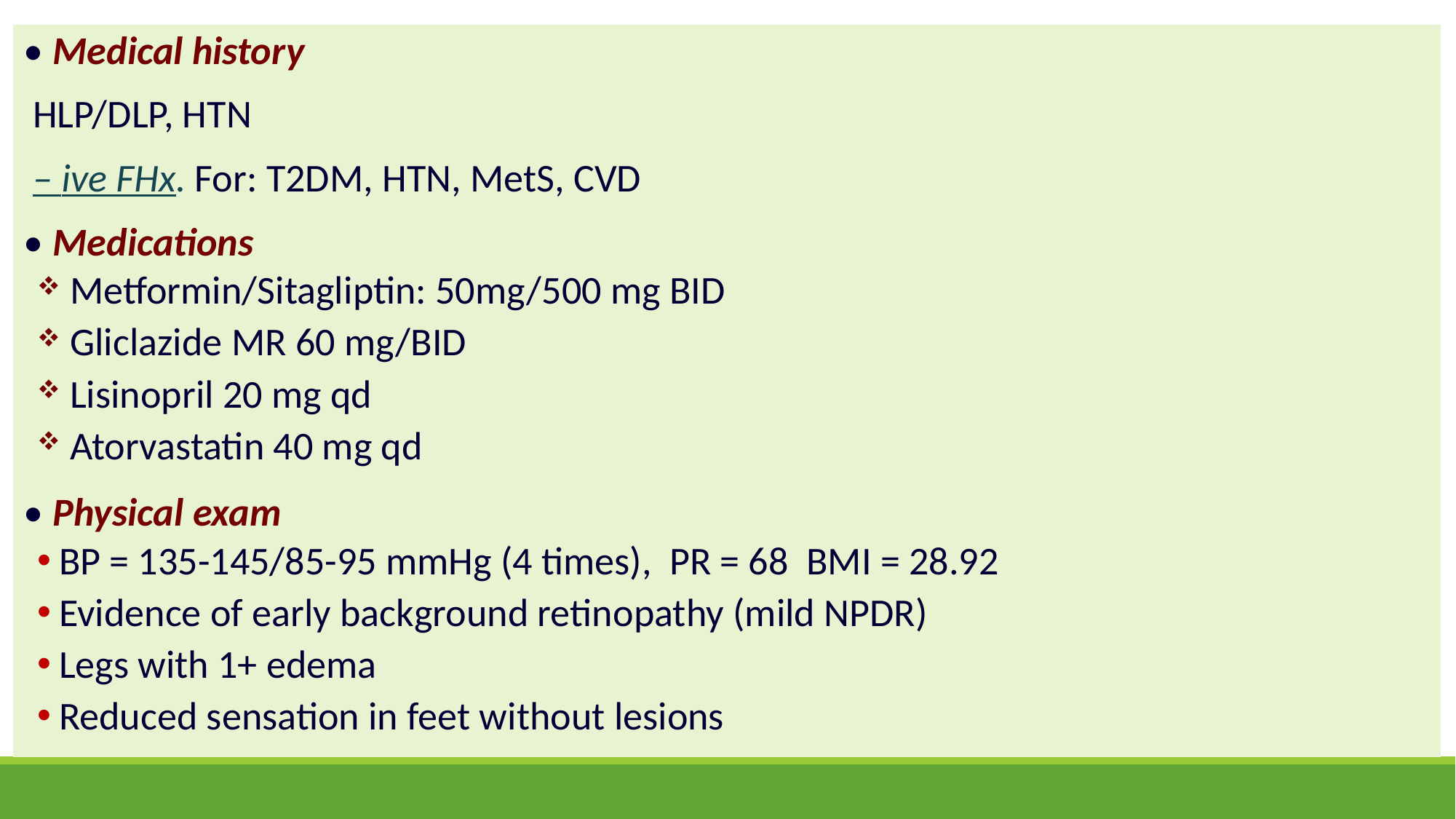

• Medical history
 HLP/DLP, HTN
 – ive FHx. For: T2DM, HTN, MetS, CVD
• Medications
 Metformin/Sitagliptin: 50mg/500 mg BID
 Gliclazide MR 60 mg/BID
 Lisinopril 20 mg qd
 Atorvastatin 40 mg qd
• Physical exam
BP = 135-145/85-95 mmHg (4 times),  PR = 68  BMI = 28.92
Evidence of early background retinopathy (mild NPDR)
Legs with 1+ edema
Reduced sensation in feet without lesions